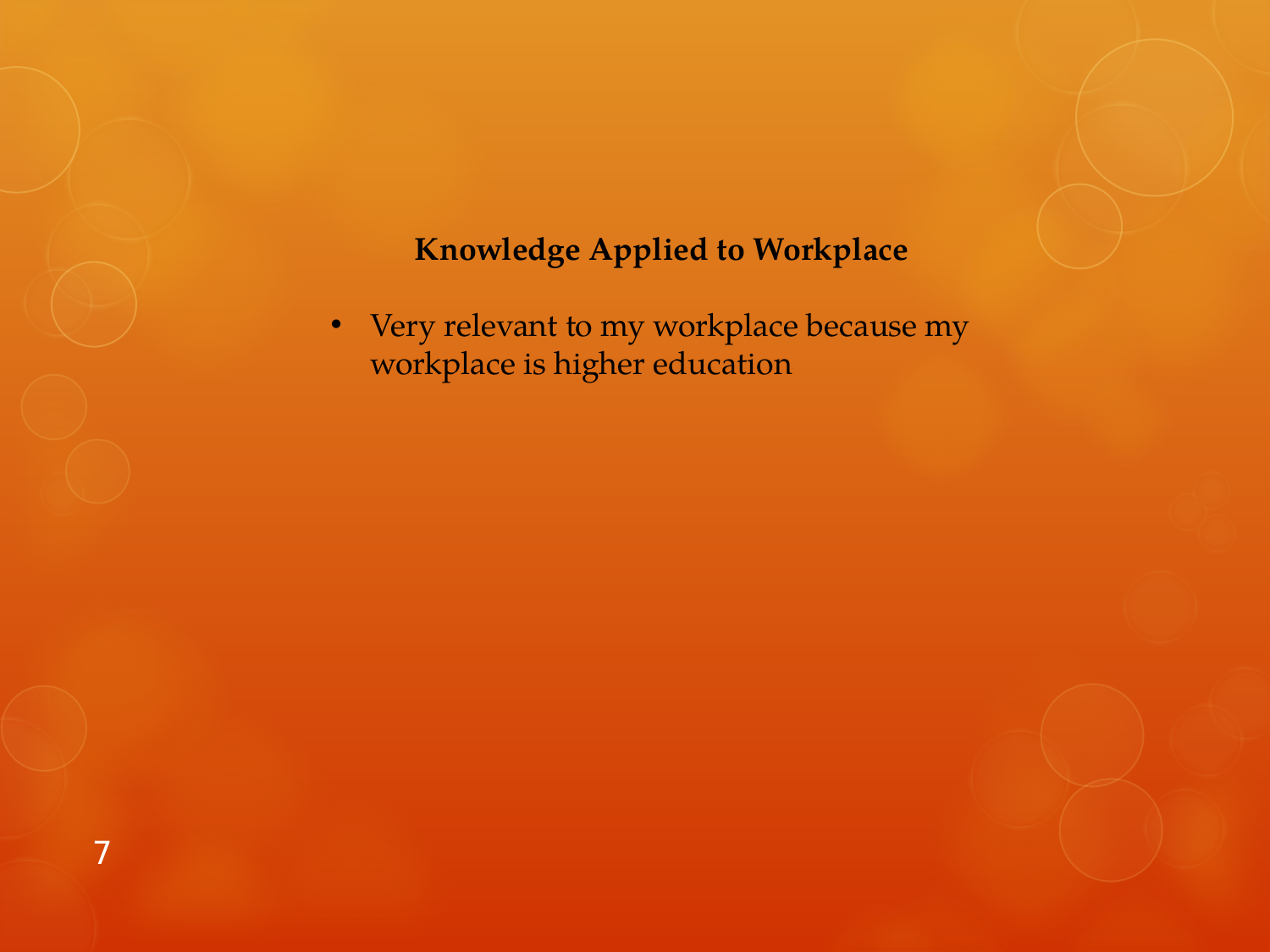

Knowledge Applied to Workplace

Very relevant to my workplace because my workplace is higher education

7